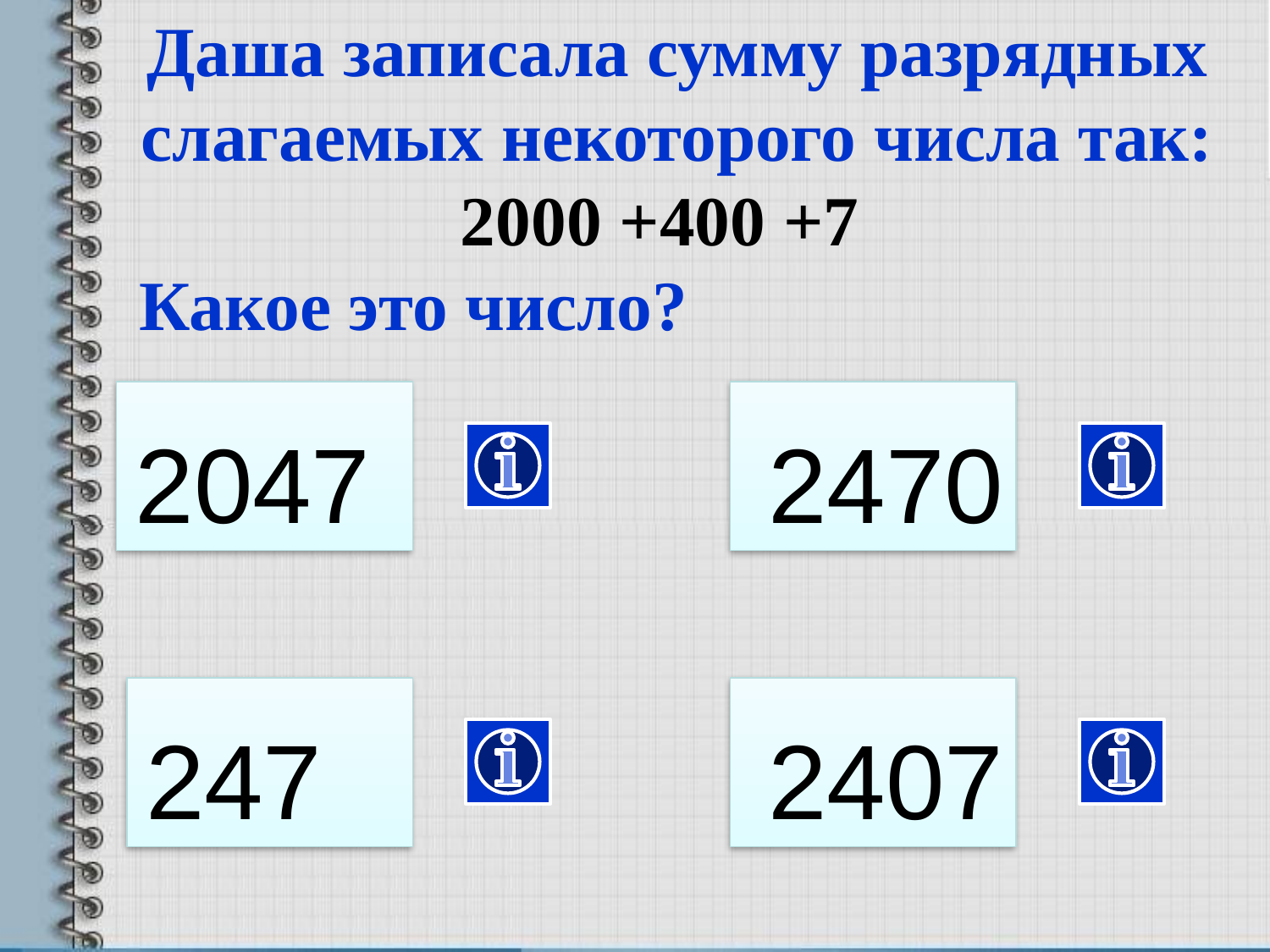

Даша записала сумму разрядных слагаемых некоторого числа так: 2000 +400 +7
Какое это число?

 2047

 2470

 247

 2407